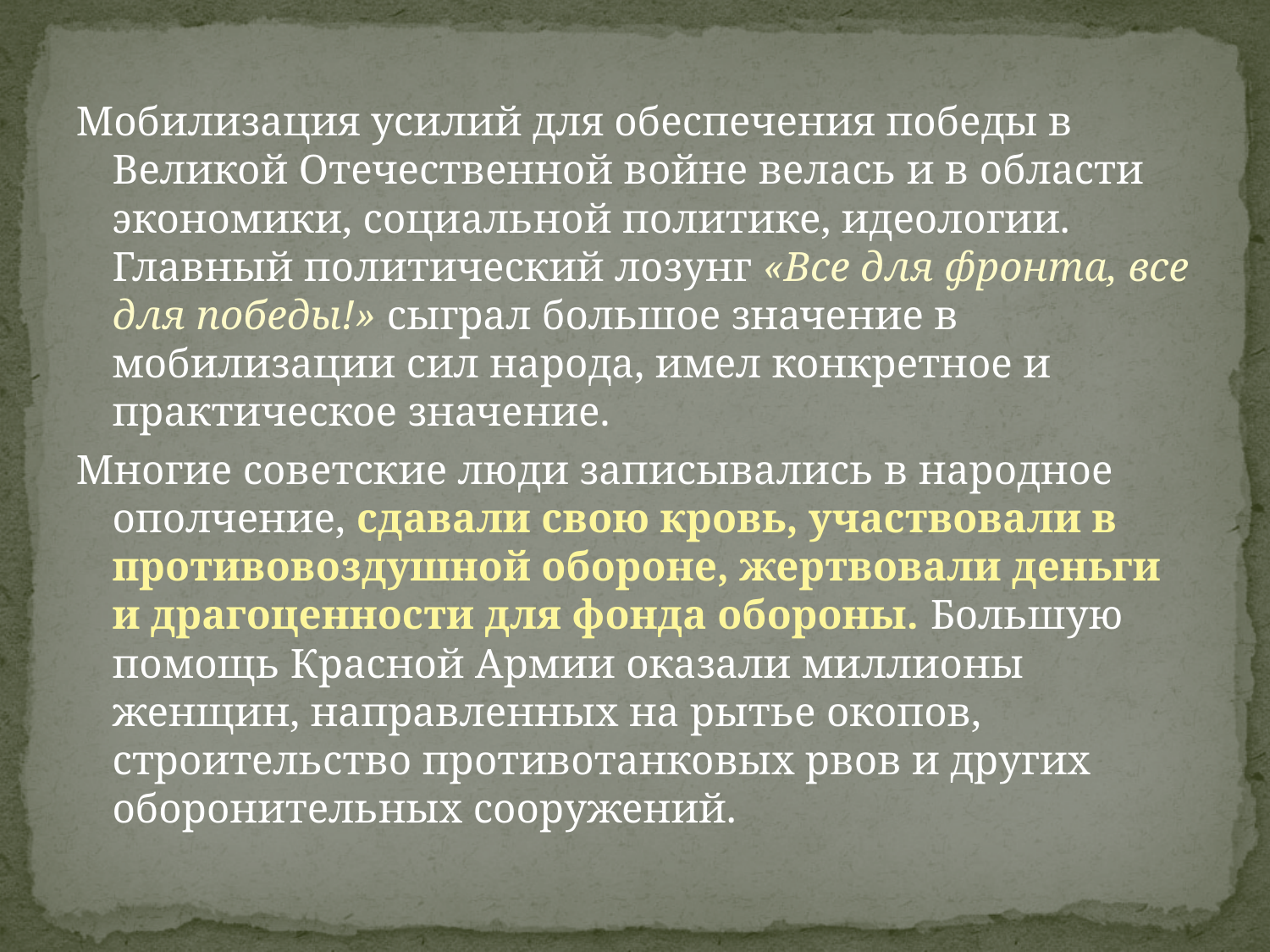

Мобилизация усилий для обеспечения победы в Великой Отечественной войне велась и в области экономики, социальной политике, идеологии. Главный политический лозунг «Все для фронта, все для победы!» сыграл большое значение в мобилизации сил народа, имел конкретное и практическое значение.
Многие советские люди записывались в народное ополчение, сдавали свою кровь, участвовали в противовоздушной обороне, жертвовали деньги и драгоценности для фонда обороны. Большую помощь Красной Армии оказали миллионы женщин, направленных на рытье окопов, строительство противотанковых рвов и других оборонительных сооружений.